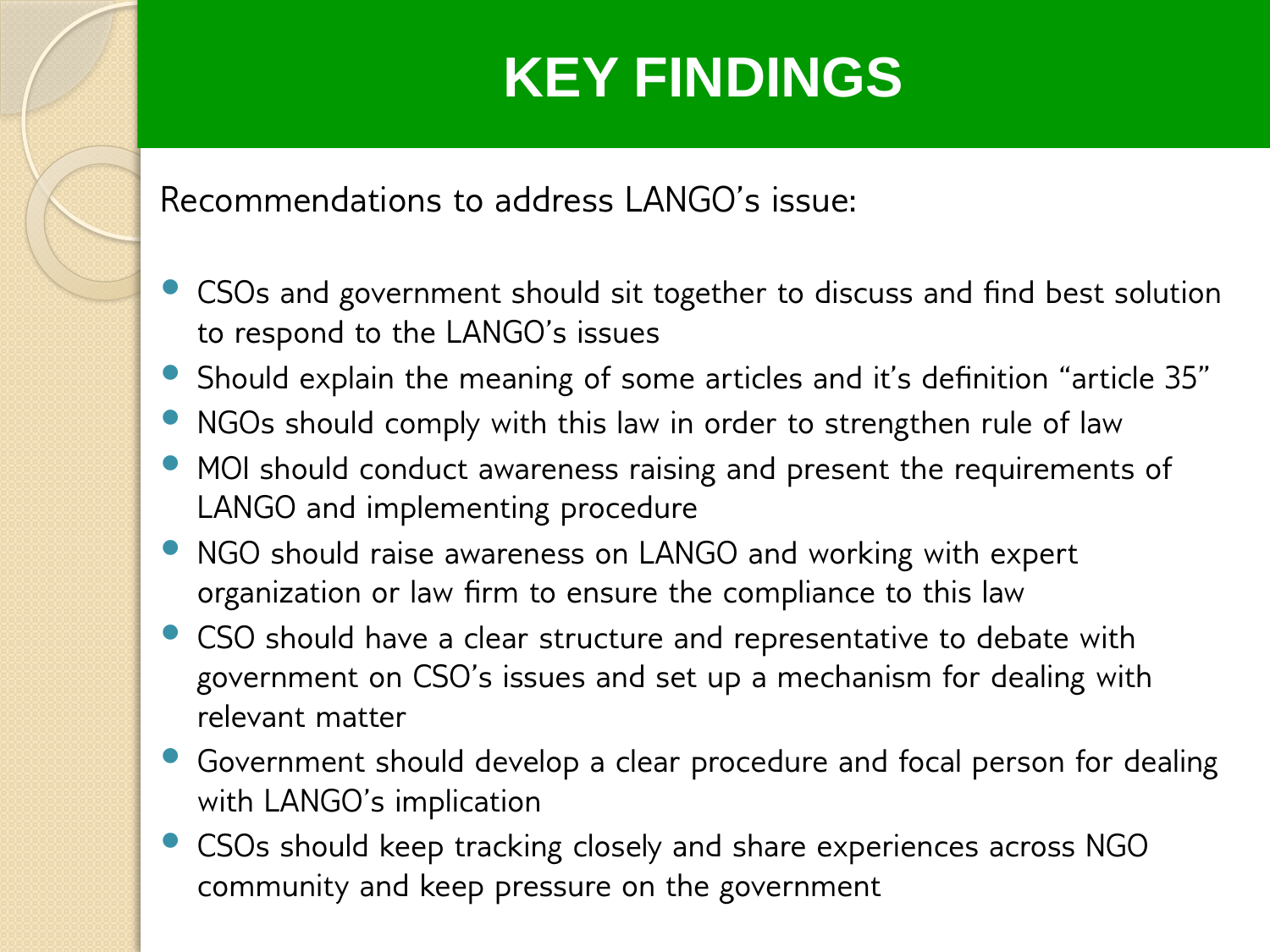

KEY FINDINGS
Recommendations to address LANGO’s issue:

CSOs and government should sit together to discuss and find best solution to respond to the LANGO’s issues
Should explain the meaning of some articles and it’s definition “article 35”
NGOs should comply with this law in order to strengthen rule of law
MOI should conduct awareness raising and present the requirements of LANGO and implementing procedure
NGO should raise awareness on LANGO and working with expert organization or law firm to ensure the compliance to this law
CSO should have a clear structure and representative to debate with government on CSO’s issues and set up a mechanism for dealing with relevant matter
Government should develop a clear procedure and focal person for dealing with LANGO’s implication
CSOs should keep tracking closely and share experiences across NGO community and keep pressure on the government